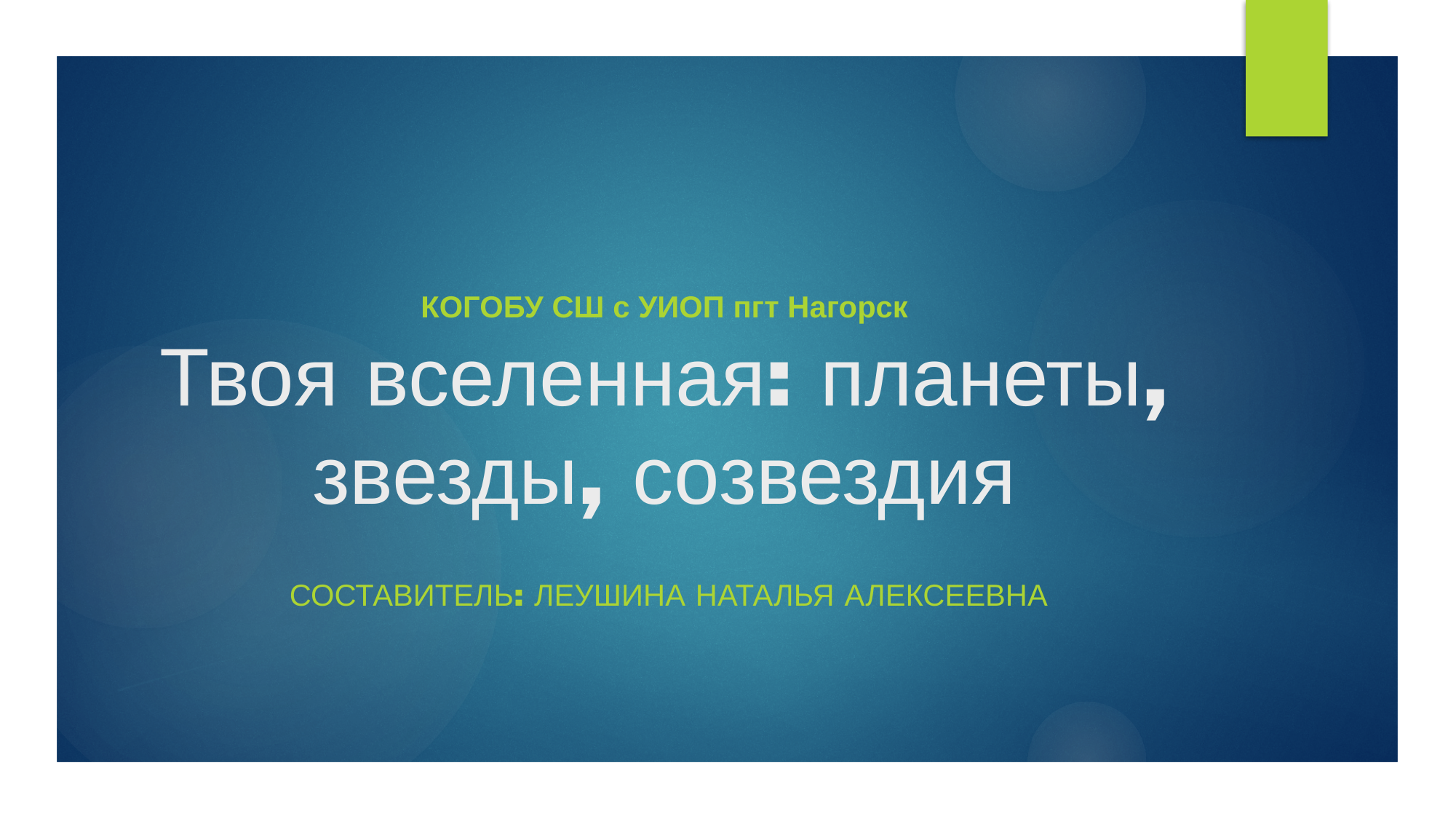

# КОГОБУ СШ с УИОП пгт Нагорск Твоя вселенная: планеты, звезды, созвездия
 Составитель: Леушина Наталья Алексеевна